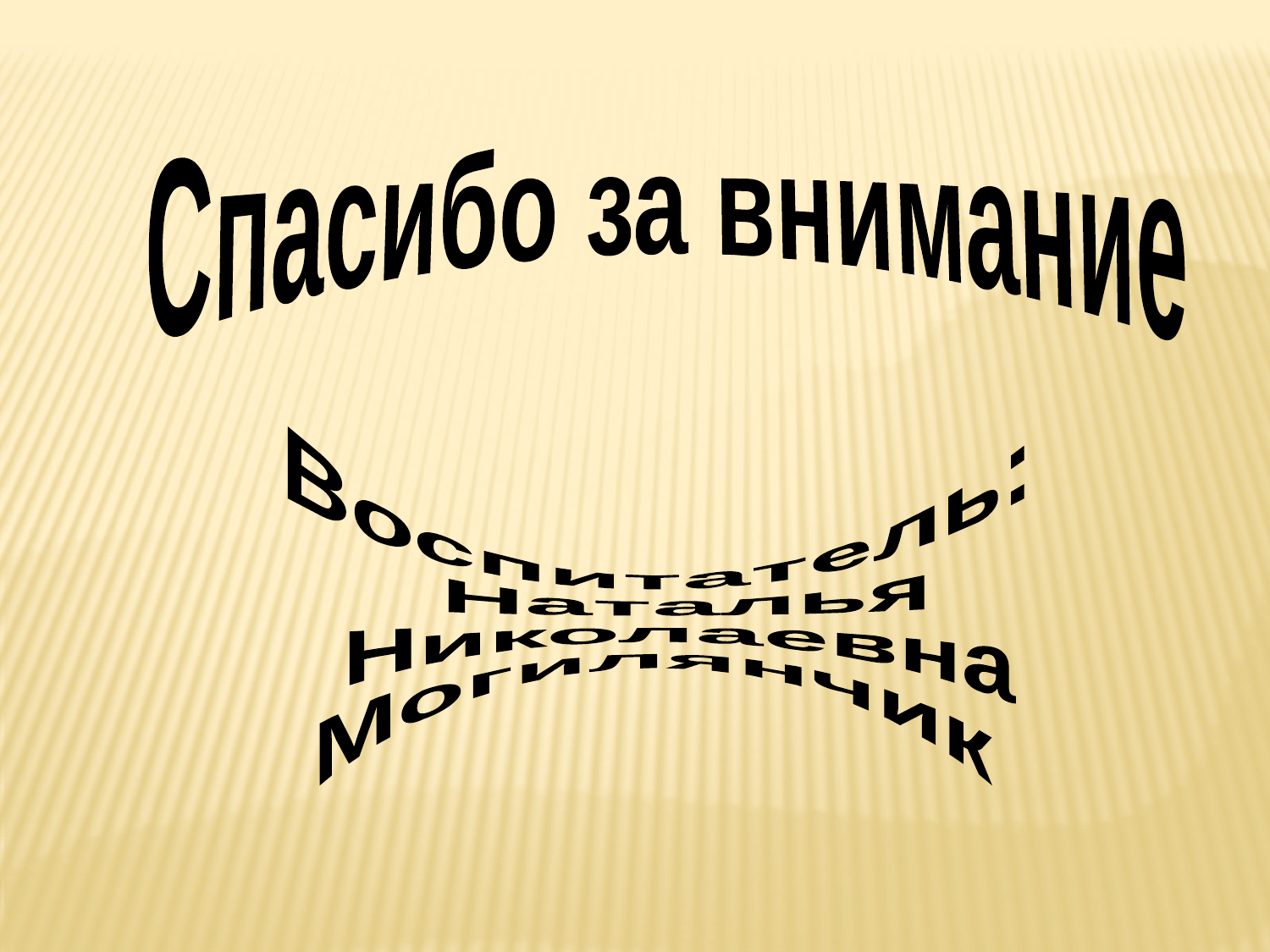

Спасибо за внимание
Воспитатель:
 Наталья
 Николаевна
Могилянчик